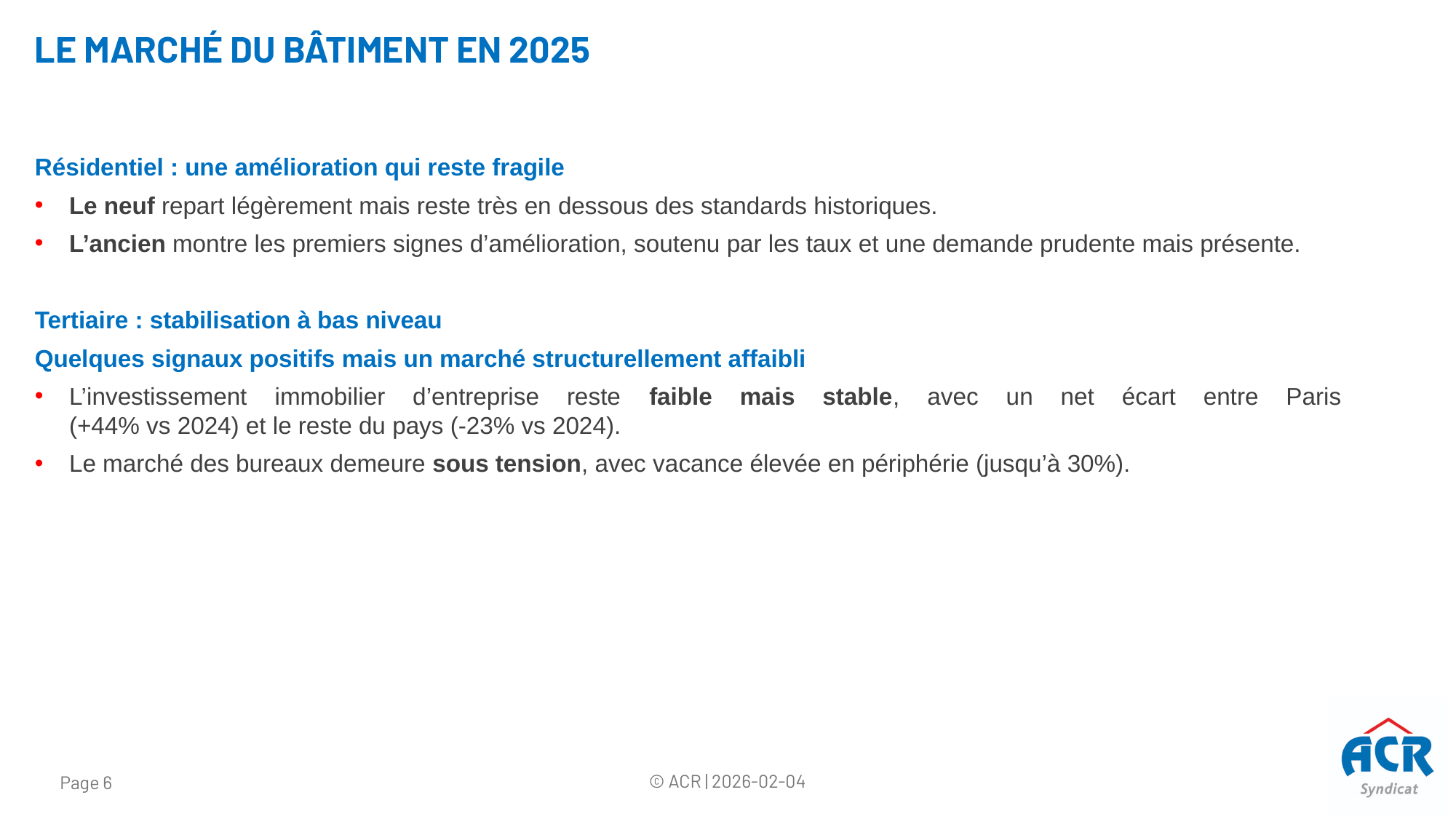

Le Marché du bâtiment en 2025
Résidentiel : une amélioration qui reste fragile
Le neuf repart légèrement mais reste très en dessous des standards historiques.
L’ancien montre les premiers signes d’amélioration, soutenu par les taux et une demande prudente mais présente.

Tertiaire : stabilisation à bas niveau
Quelques signaux positifs mais un marché structurellement affaibli
L’investissement immobilier d’entreprise reste faible mais stable, avec un net écart entre Paris
(+44% vs 2024) et le reste du pays (-23% vs 2024).
Le marché des bureaux demeure sous tension, avec vacance élevée en périphérie (jusqu’à 30%).

Page 6
© ACR | 2026-02-04